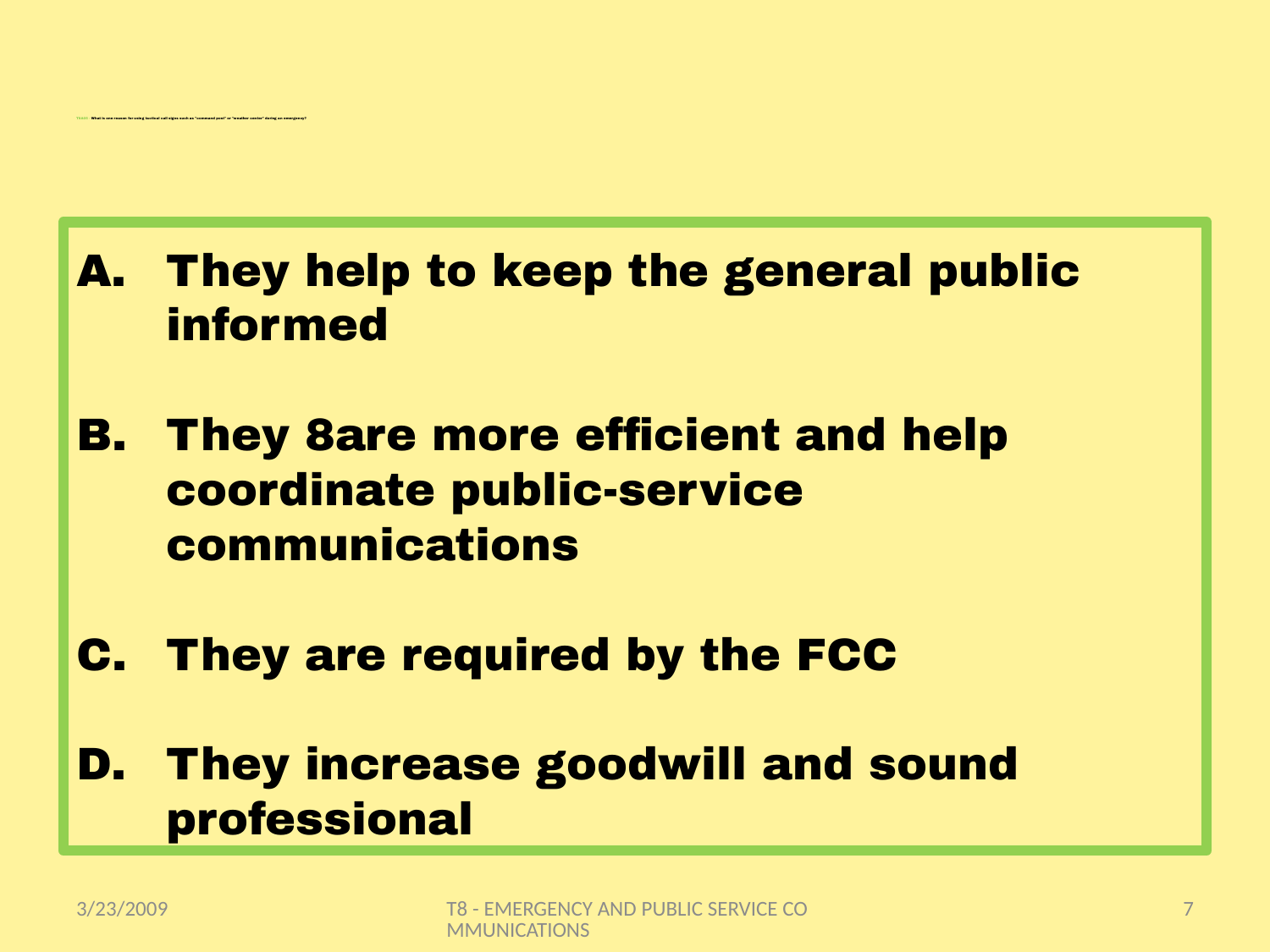

# T8A05 - What is one reason for using tactical call signs such as "command post" or "weather center" during an emergency?

They help to keep the general public informed

They 8are more efficient and help coordinate public-service communications

They are required by the FCC

They increase goodwill and sound professional

3/23/2009
T8 - EMERGENCY AND PUBLIC SERVICE COMMUNICATIONS
7